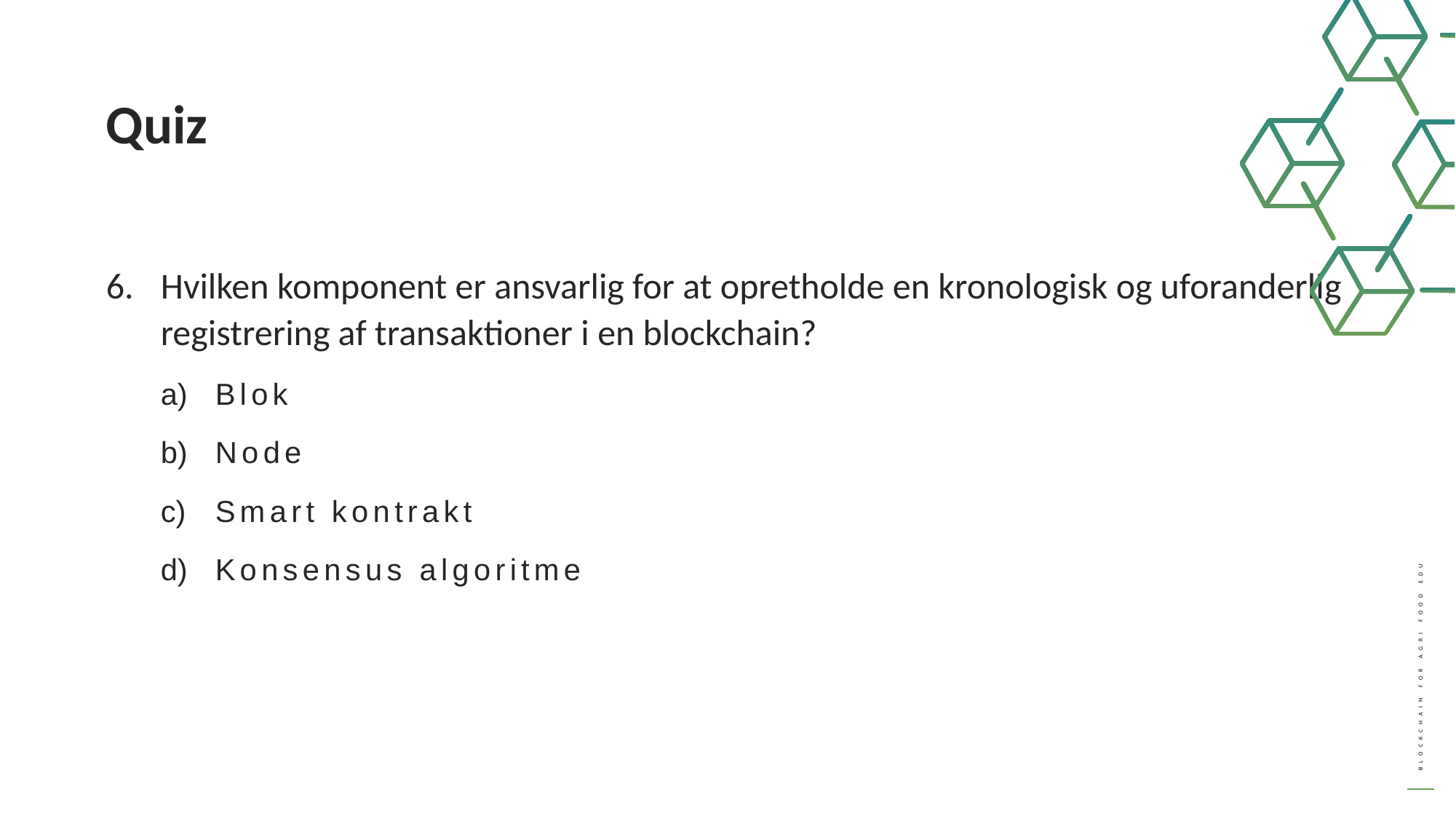

Quiz
Hvilken komponent er ansvarlig for at opretholde en kronologisk og uforanderlig registrering af transaktioner i en blockchain?
Blok
Node
Smart kontrakt
Konsensus algoritme